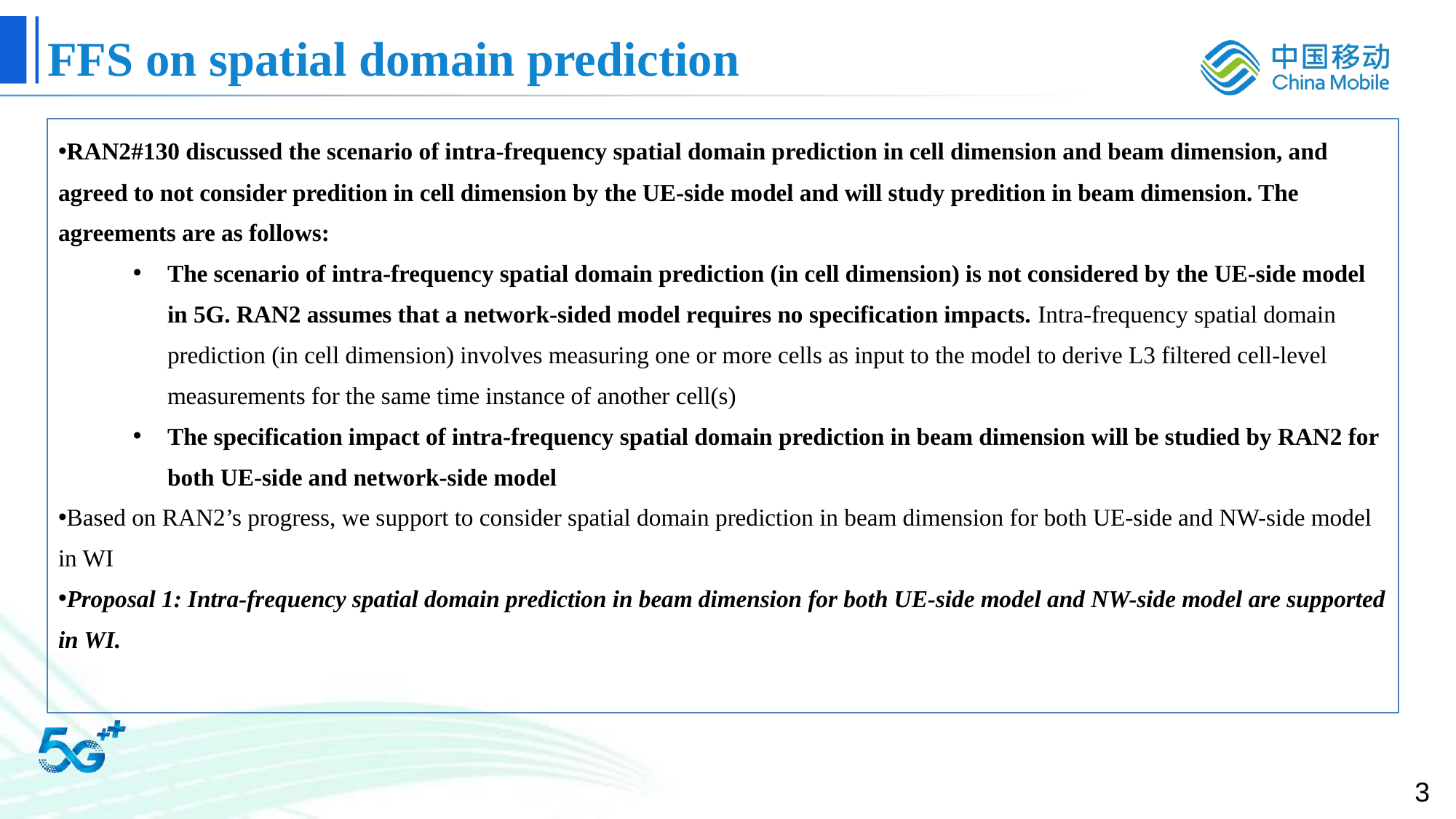

# FFS on spatial domain prediction
RAN2#130 discussed the scenario of intra-frequency spatial domain prediction in cell dimension and beam dimension, and agreed to not consider predition in cell dimension by the UE-side model and will study predition in beam dimension. The agreements are as follows:
The scenario of intra-frequency spatial domain prediction (in cell dimension) is not considered by the UE-side model in 5G. RAN2 assumes that a network-sided model requires no specification impacts. Intra-frequency spatial domain prediction (in cell dimension) involves measuring one or more cells as input to the model to derive L3 filtered cell-level measurements for the same time instance of another cell(s)
The specification impact of intra-frequency spatial domain prediction in beam dimension will be studied by RAN2 for both UE-side and network-side model
Based on RAN2’s progress, we support to consider spatial domain prediction in beam dimension for both UE-side and NW-side model in WI
Proposal 1: Intra-frequency spatial domain prediction in beam dimension for both UE-side model and NW-side model are supported in WI.